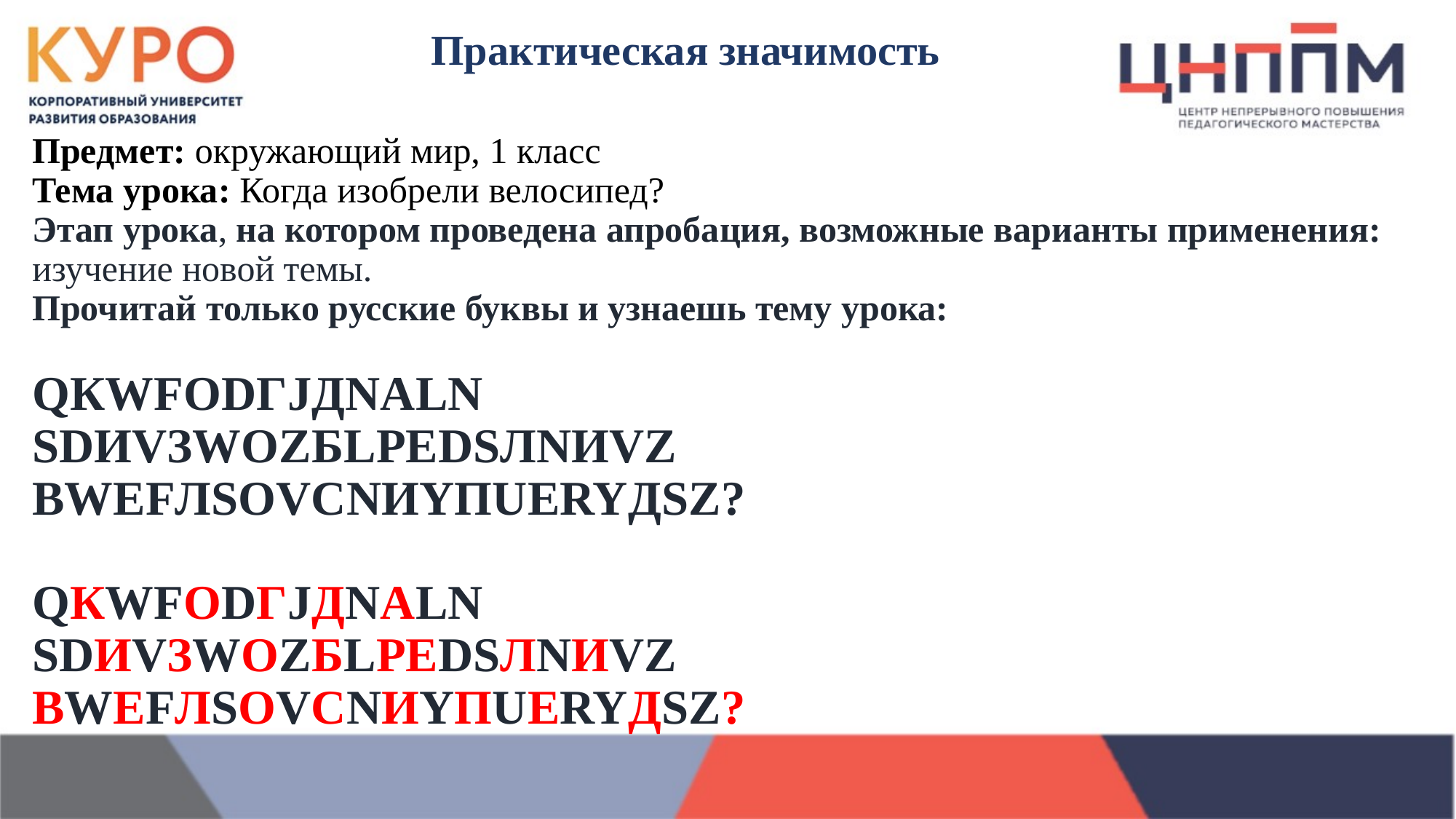

Практическая значимость
Предмет: окружающий мир, 1 класс
Тема урока: Когда изобрели велосипед?
Этап урока, на котором проведена апробация, возможные варианты применения: изучение новой темы.
Прочитай только русские буквы и узнаешь тему урока:
QКWFОDГJДNАLN
SDИVЗWОZБLРЕDSЛNИVZ
ВWЕFЛSОVСNИYПUЕRYДSZ?
QКWFОDГJДNАLN
SDИVЗWОZБLРЕDSЛNИVZ
ВWЕFЛSОVСNИYПUЕRYДSZ?